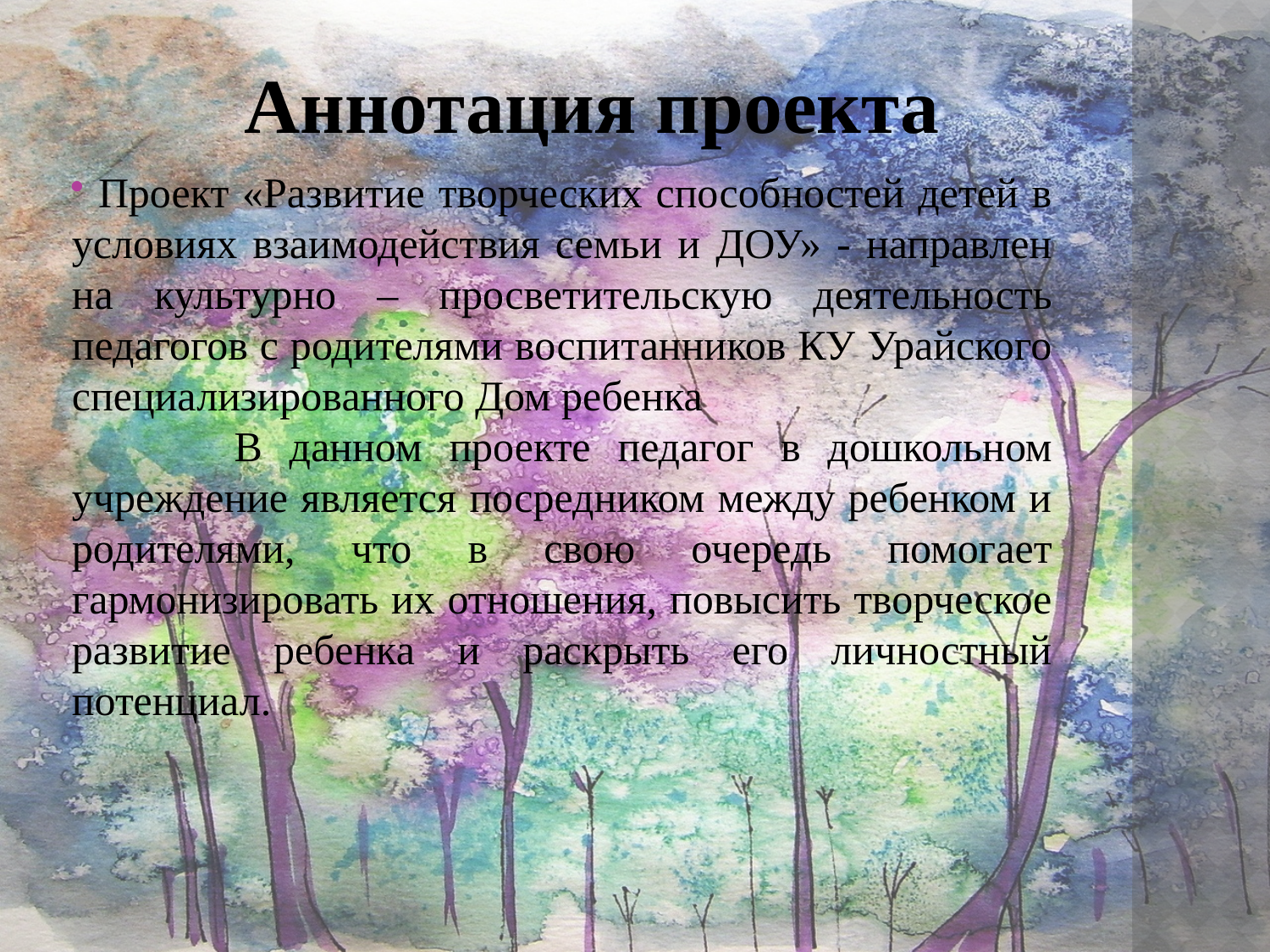

Аннотация проекта
 Проект «Развитие творческих способностей детей в условиях взаимодействия семьи и ДОУ» - направлен на культурно – просветительскую деятельность педагогов с родителями воспитанников КУ Урайского специализированного Дом ребенка
      В данном проекте педагог в дошкольном учреждение является посредником между ребенком и родителями, что в свою очередь помогает гармонизировать их отношения, повысить творческое развитие ребенка и раскрыть его личностный потенциал.